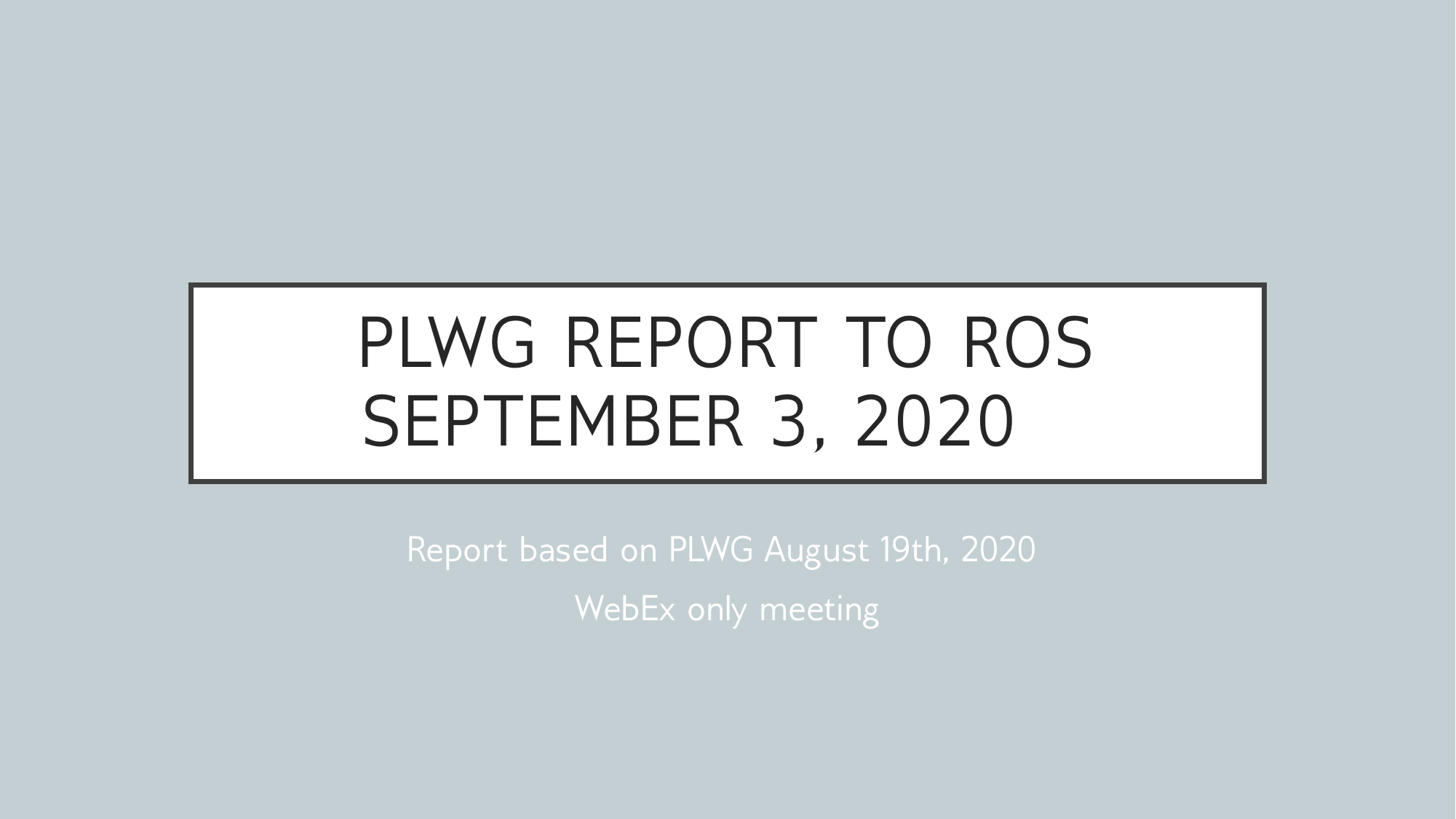

# PLWG report to ROS September 3, 2020
Report based on PLWG August 19th, 2020
WebEx only meeting